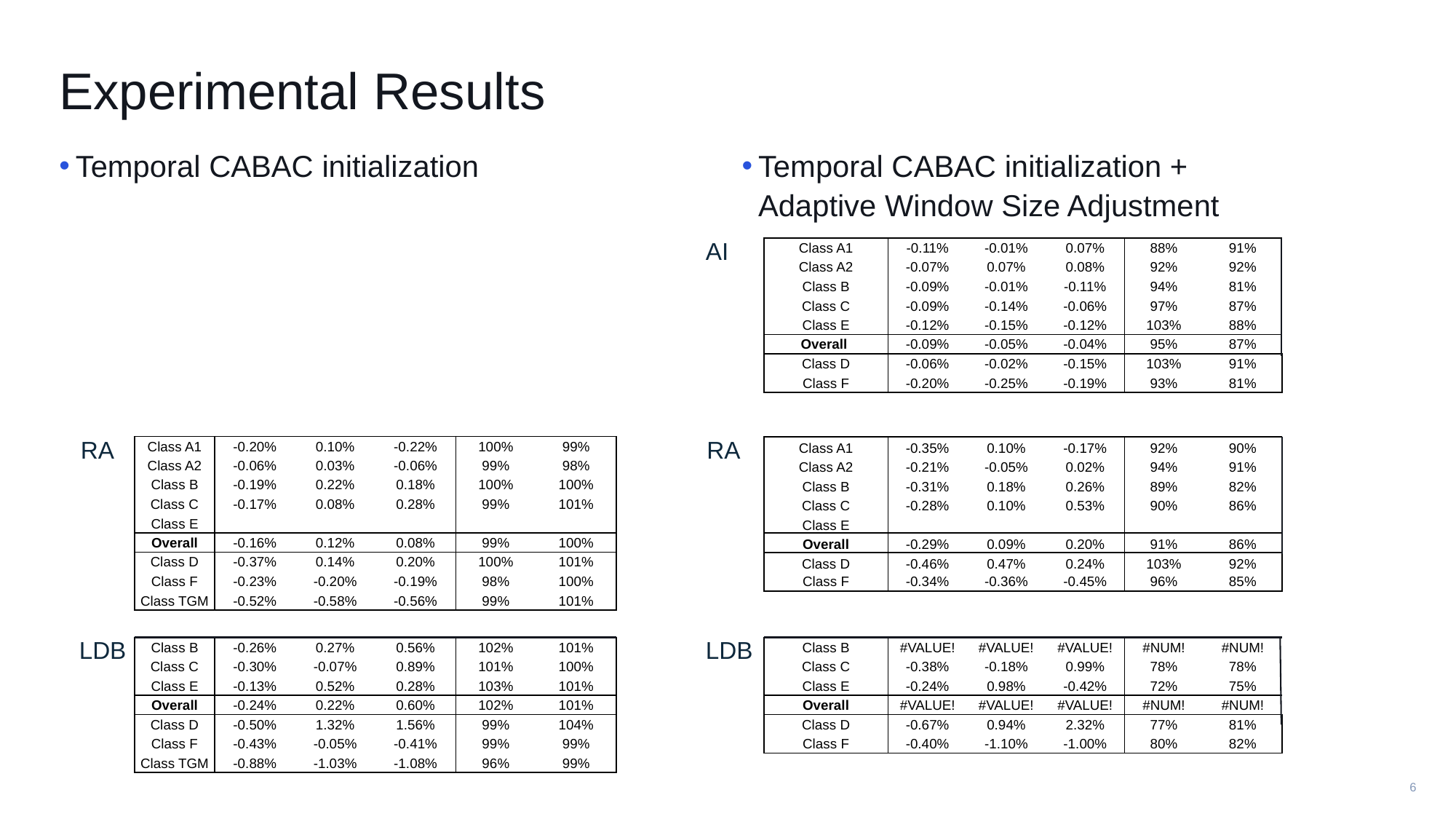

# Experimental Results
Temporal CABAC initialization
Temporal CABAC initialization +
Adaptive Window Size Adjustment
AI
RA
LDB
| Class A1 | -0.11% | -0.01% | 0.07% | 88% | 91% |
| --- | --- | --- | --- | --- | --- |
| Class A2 | -0.07% | 0.07% | 0.08% | 92% | 92% |
| Class B | -0.09% | -0.01% | -0.11% | 94% | 81% |
| Class C | -0.09% | -0.14% | -0.06% | 97% | 87% |
| Class E | -0.12% | -0.15% | -0.12% | 103% | 88% |
| Overall | -0.09% | -0.05% | -0.04% | 95% | 87% |
| Class D | -0.06% | -0.02% | -0.15% | 103% | 91% |
| Class F | -0.20% | -0.25% | -0.19% | 93% | 81% |
RA
| Class A1 | -0.20% | 0.10% | -0.22% | 100% | 99% |
| --- | --- | --- | --- | --- | --- |
| Class A2 | -0.06% | 0.03% | -0.06% | 99% | 98% |
| Class B | -0.19% | 0.22% | 0.18% | 100% | 100% |
| Class C | -0.17% | 0.08% | 0.28% | 99% | 101% |
| Class E |  |  |  |  |  |
| Overall | -0.16% | 0.12% | 0.08% | 99% | 100% |
| Class D | -0.37% | 0.14% | 0.20% | 100% | 101% |
| Class F | -0.23% | -0.20% | -0.19% | 98% | 100% |
| Class TGM | -0.52% | -0.58% | -0.56% | 99% | 101% |
| Class A1 | -0.35% | 0.10% | -0.17% | 92% | 90% |
| --- | --- | --- | --- | --- | --- |
| Class A2 | -0.21% | -0.05% | 0.02% | 94% | 91% |
| Class B | -0.31% | 0.18% | 0.26% | 89% | 82% |
| Class C | -0.28% | 0.10% | 0.53% | 90% | 86% |
| Class E |  |  |  |  |  |
| Overall | -0.29% | 0.09% | 0.20% | 91% | 86% |
| Class D | -0.46% | 0.47% | 0.24% | 103% | 92% |
| Class F | -0.34% | -0.36% | -0.45% | 96% | 85% |
LDB
| Class B | -0.26% | 0.27% | 0.56% | 102% | 101% |
| --- | --- | --- | --- | --- | --- |
| Class C | -0.30% | -0.07% | 0.89% | 101% | 100% |
| Class E | -0.13% | 0.52% | 0.28% | 103% | 101% |
| Overall | -0.24% | 0.22% | 0.60% | 102% | 101% |
| Class D | -0.50% | 1.32% | 1.56% | 99% | 104% |
| Class F | -0.43% | -0.05% | -0.41% | 99% | 99% |
| Class TGM | -0.88% | -1.03% | -1.08% | 96% | 99% |
| Class B | #VALUE! | #VALUE! | #VALUE! | #NUM! | #NUM! |
| --- | --- | --- | --- | --- | --- |
| Class C | -0.38% | -0.18% | 0.99% | 78% | 78% |
| Class E | -0.24% | 0.98% | -0.42% | 72% | 75% |
| Overall | #VALUE! | #VALUE! | #VALUE! | #NUM! | #NUM! |
| Class D | -0.67% | 0.94% | 2.32% | 77% | 81% |
| Class F | -0.40% | -1.10% | -1.00% | 80% | 82% |